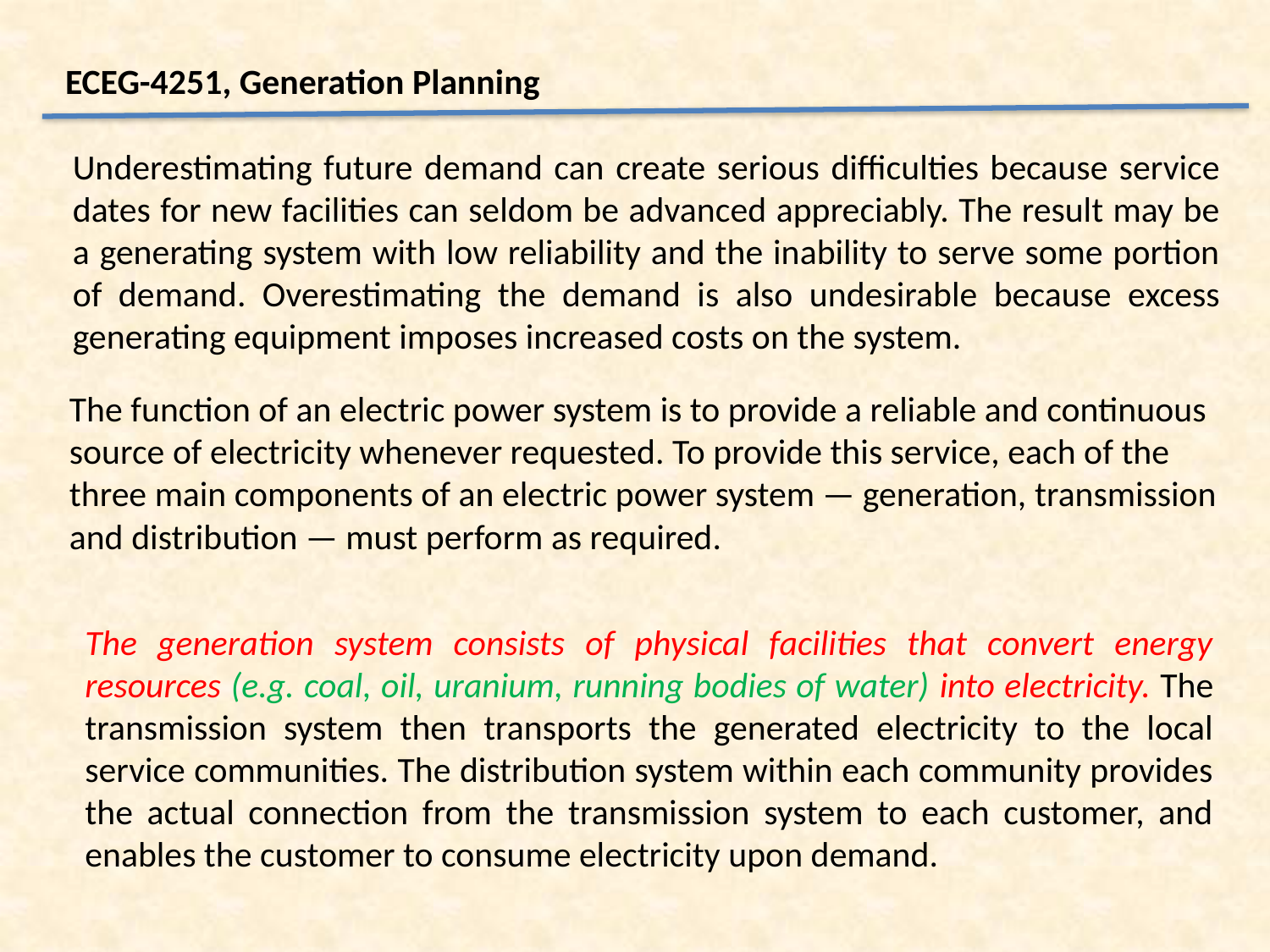

ECEG-4251, Generation Planning
Underestimating future demand can create serious difficulties because service dates for new facilities can seldom be advanced appreciably. The result may be a generating system with low reliability and the inability to serve some portion of demand. Overestimating the demand is also undesirable because excess generating equipment imposes increased costs on the system.
The function of an electric power system is to provide a reliable and continuous source of electricity whenever requested. To provide this service, each of the three main components of an electric power system — generation, transmission and distribution — must perform as required.
The generation system consists of physical facilities that convert energy resources (e.g. coal, oil, uranium, running bodies of water) into electricity. The transmission system then transports the generated electricity to the local service communities. The distribution system within each community provides the actual connection from the transmission system to each customer, and enables the customer to consume electricity upon demand.